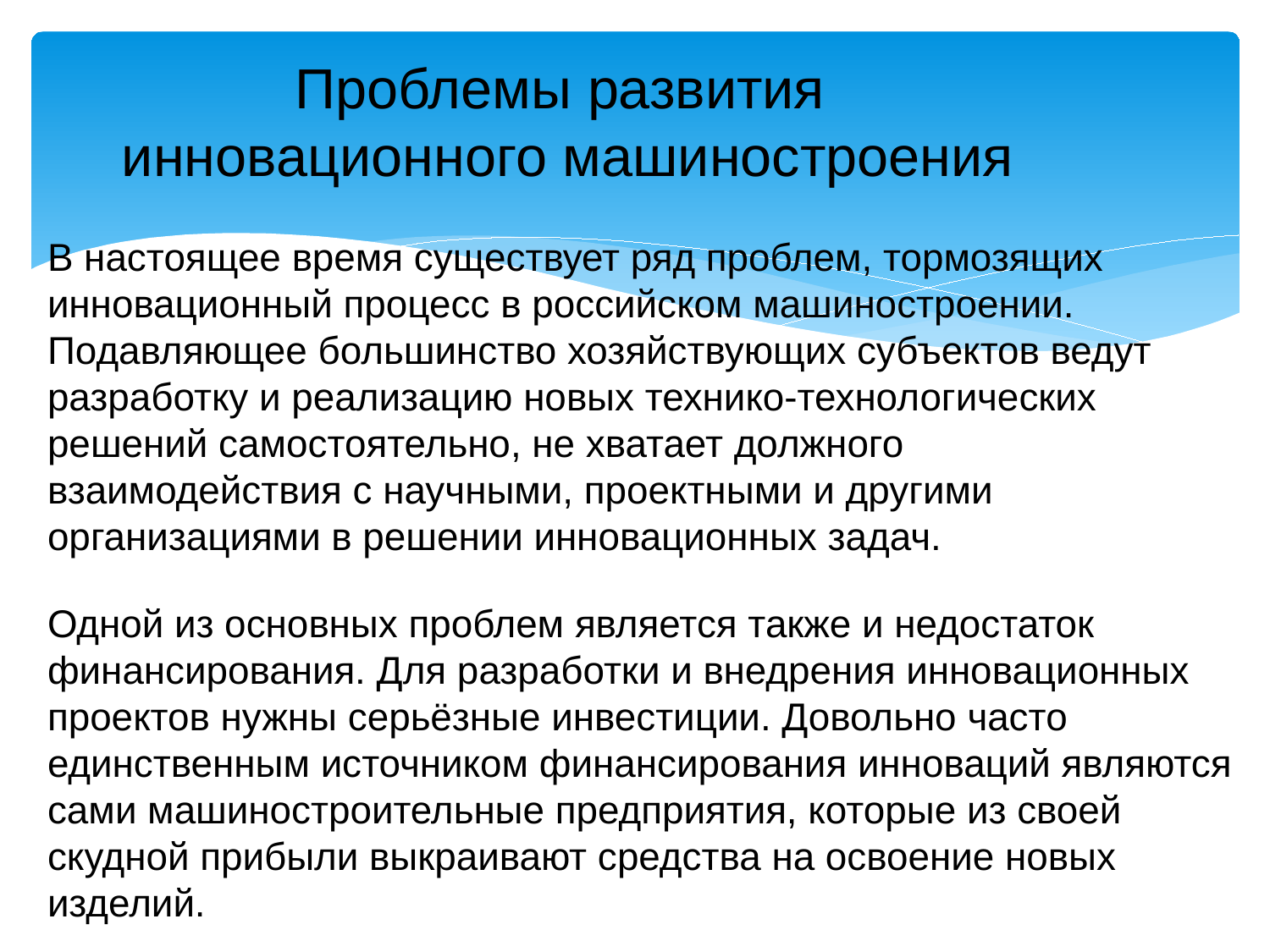

Проблемы развития
инновационного машиностроения
В настоящее время существует ряд проблем, тормозящих инновационный процесс в российском машиностроении.
Подавляющее большинство хозяйствующих субъектов ведут разработку и реализацию новых технико-технологических решений самостоятельно, не хватает должного взаимодействия с научными, проектными и другими организациями в решении инновационных задач.
Одной из основных проблем является также и недостаток финансирования. Для разработки и внедрения инновационных проектов нужны серьёзные инвестиции. Довольно часто единственным источником финансирования инноваций являются сами машиностроительные предприятия, которые из своей скудной прибыли выкраивают средства на освоение новых изделий.